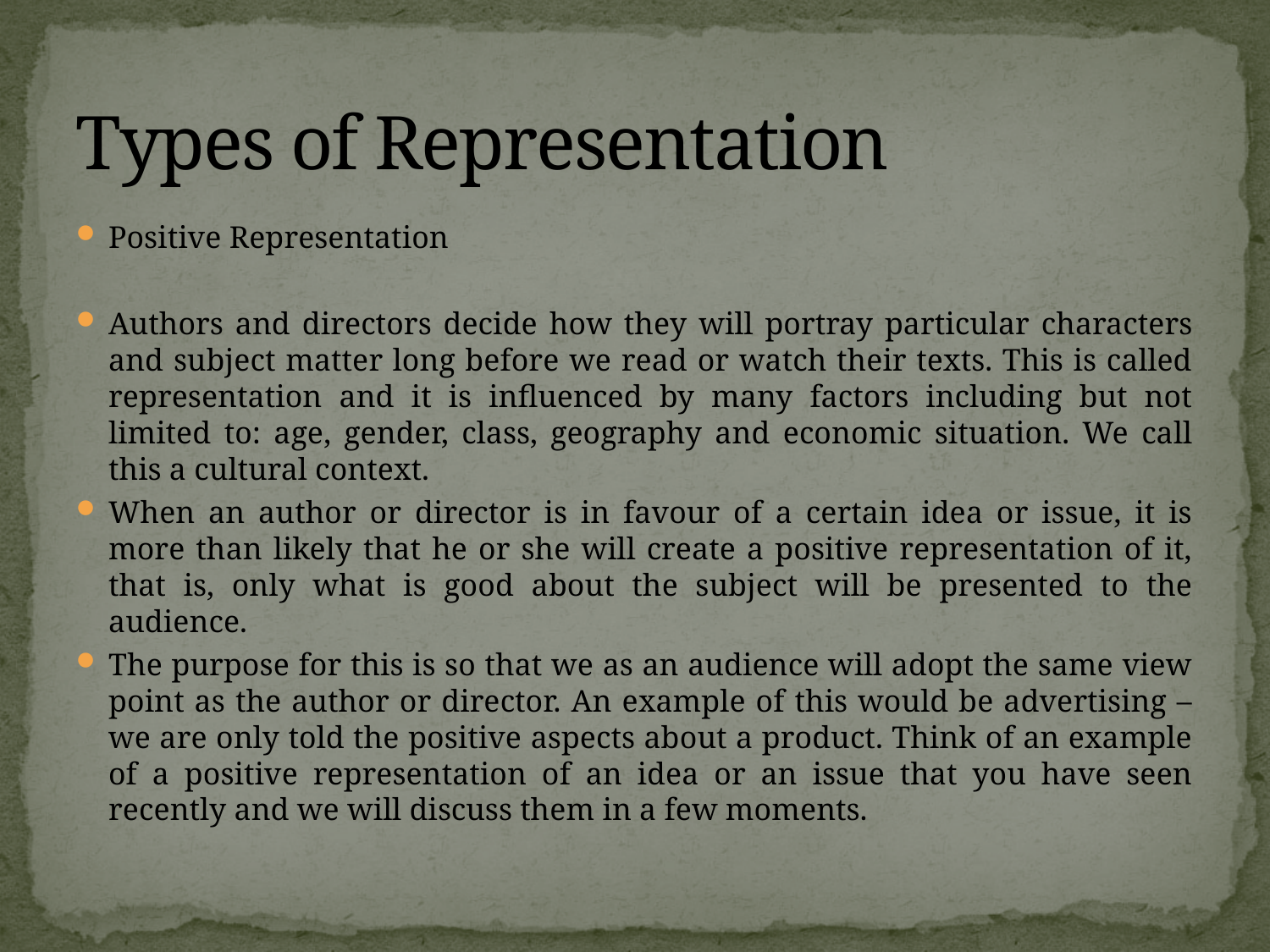

# Types of Representation
Positive Representation

Authors and directors decide how they will portray particular characters and subject matter long before we read or watch their texts. This is called representation and it is influenced by many factors including but not limited to: age, gender, class, geography and economic situation. We call this a cultural context.
When an author or director is in favour of a certain idea or issue, it is more than likely that he or she will create a positive representation of it, that is, only what is good about the subject will be presented to the audience.
The purpose for this is so that we as an audience will adopt the same view point as the author or director. An example of this would be advertising – we are only told the positive aspects about a product. Think of an example of a positive representation of an idea or an issue that you have seen recently and we will discuss them in a few moments.